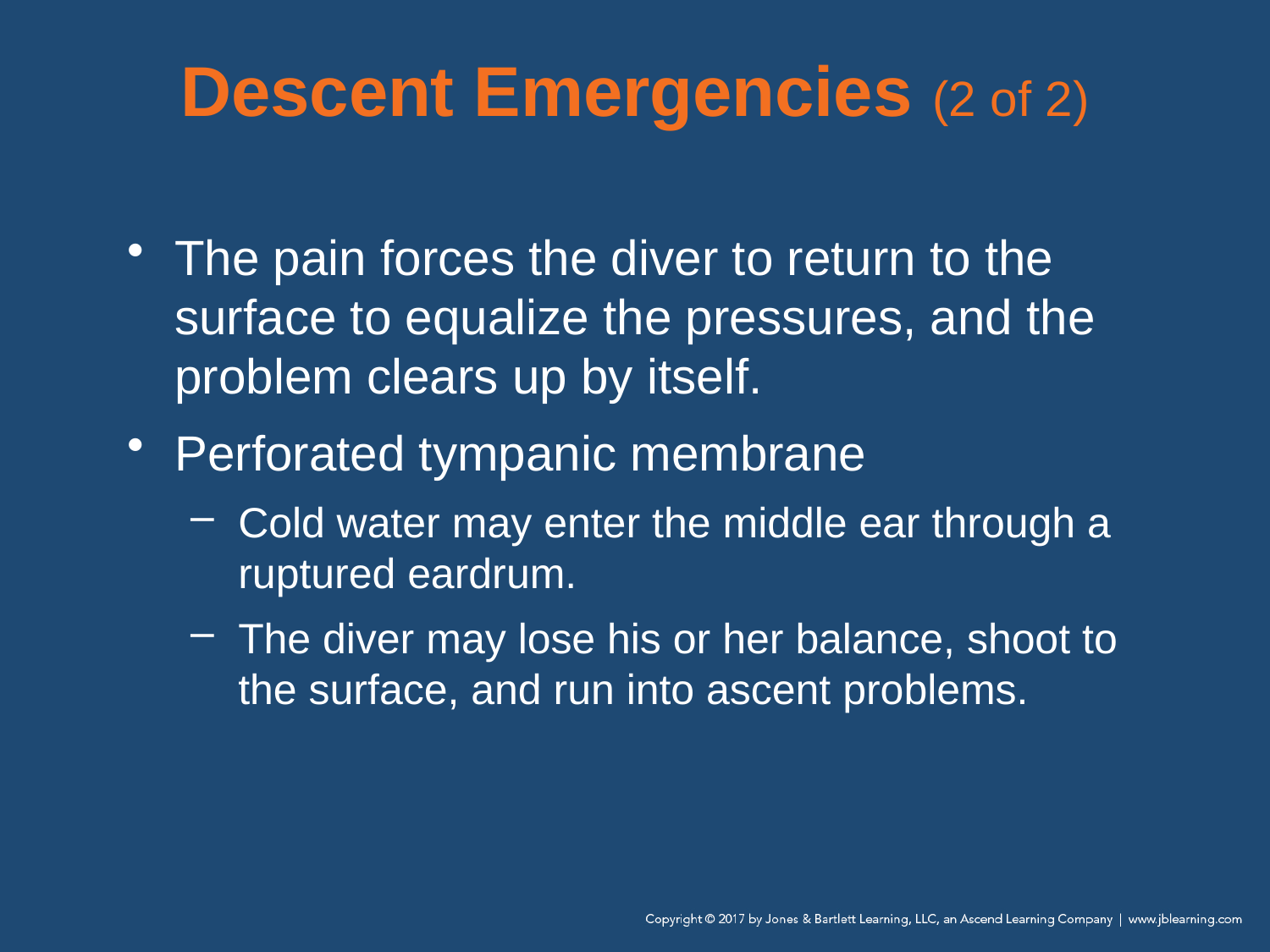

# Descent Emergencies (2 of 2)
The pain forces the diver to return to the surface to equalize the pressures, and the problem clears up by itself.
Perforated tympanic membrane
Cold water may enter the middle ear through a ruptured eardrum.
The diver may lose his or her balance, shoot to the surface, and run into ascent problems.